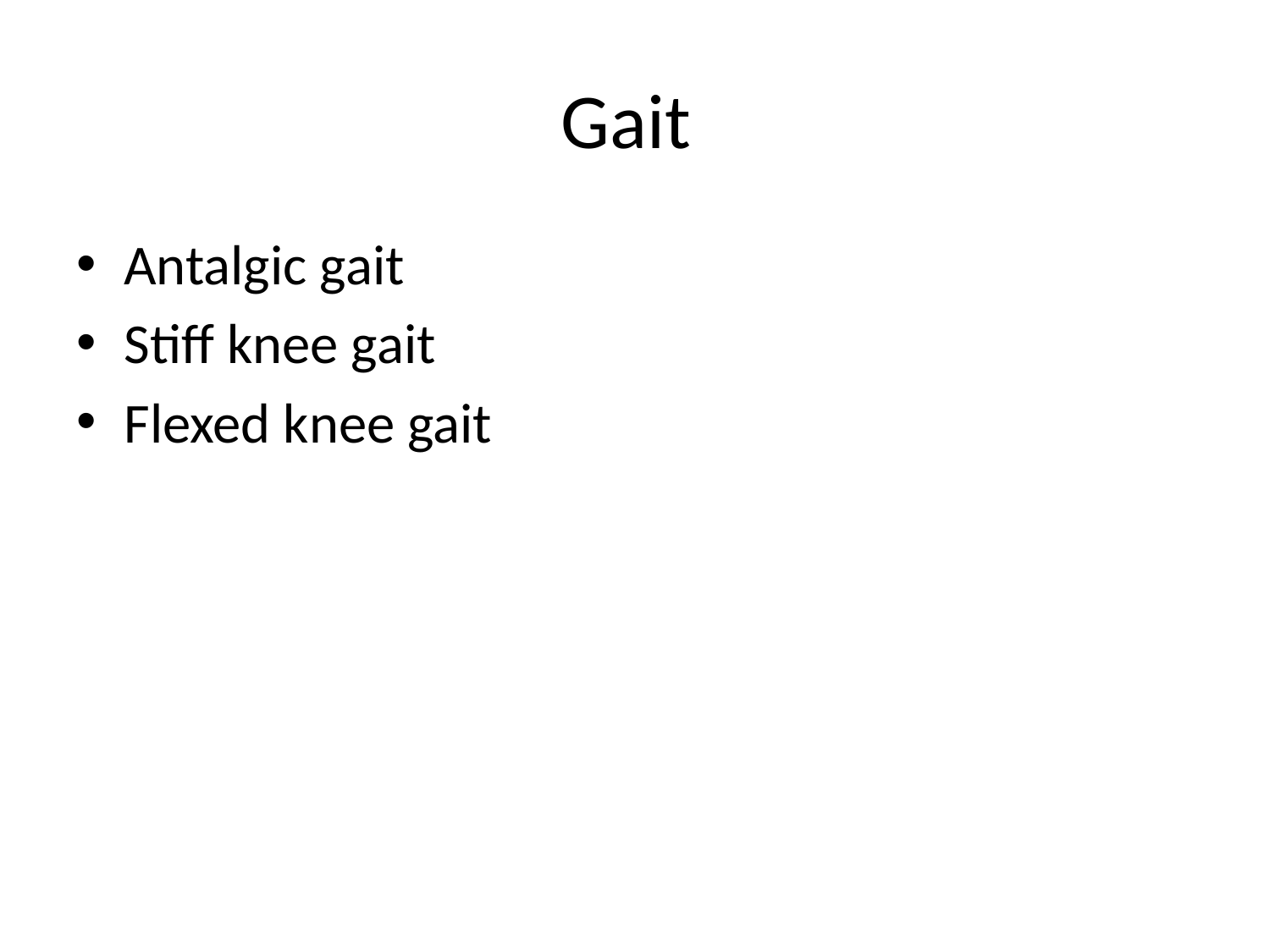

# Gait
Antalgic gait
Stiff knee gait
Flexed knee gait